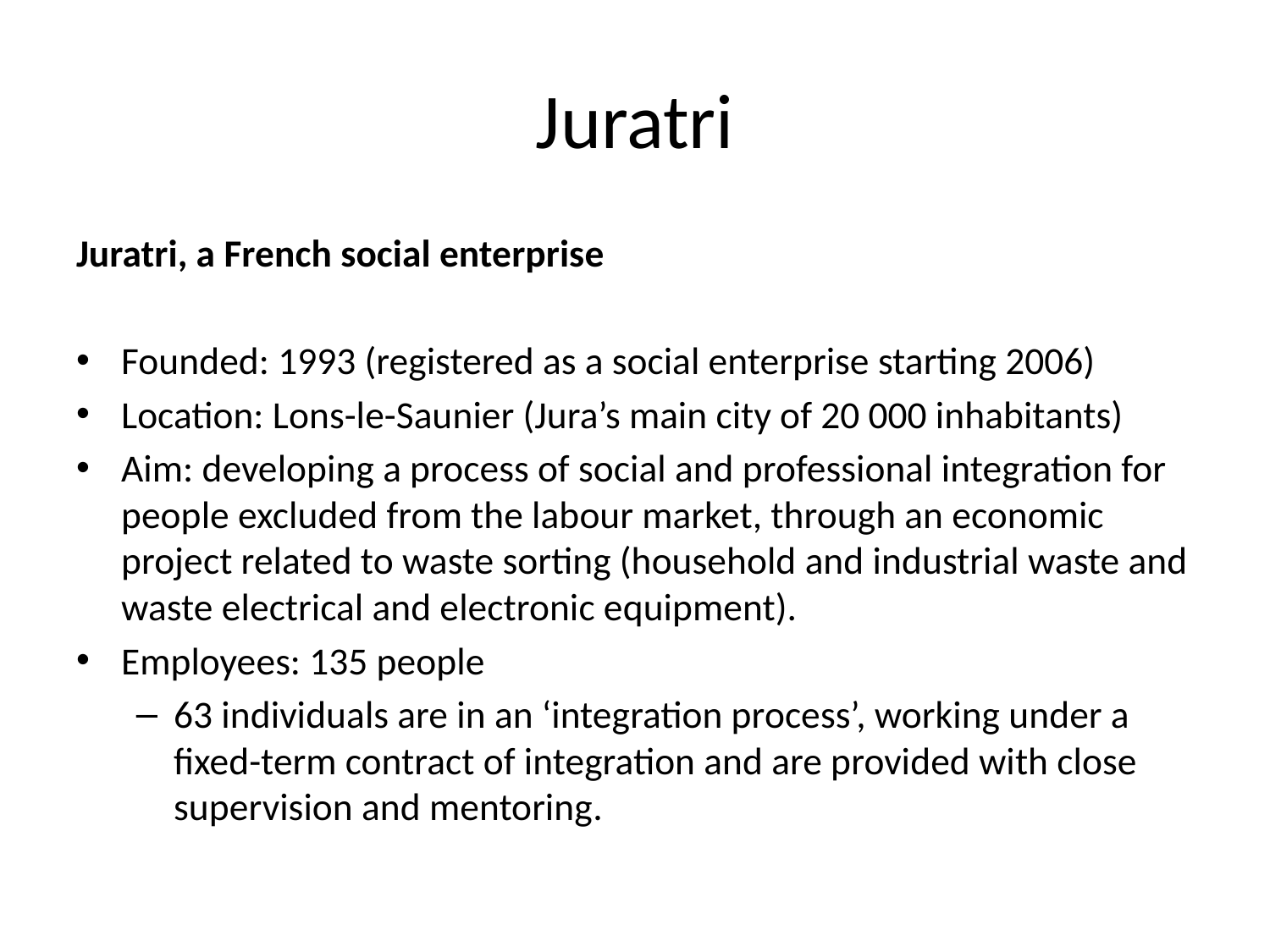

# Juratri
Juratri, a French social enterprise

Founded: 1993 (registered as a social enterprise starting 2006)
Location: Lons-le-Saunier (Jura’s main city of 20 000 inhabitants)
Aim: developing a process of social and professional integration for people excluded from the labour market, through an economic project related to waste sorting (household and industrial waste and waste electrical and electronic equipment).
Employees: 135 people
63 individuals are in an ‘integration process’, working under a fixed-term contract of integration and are provided with close supervision and mentoring.